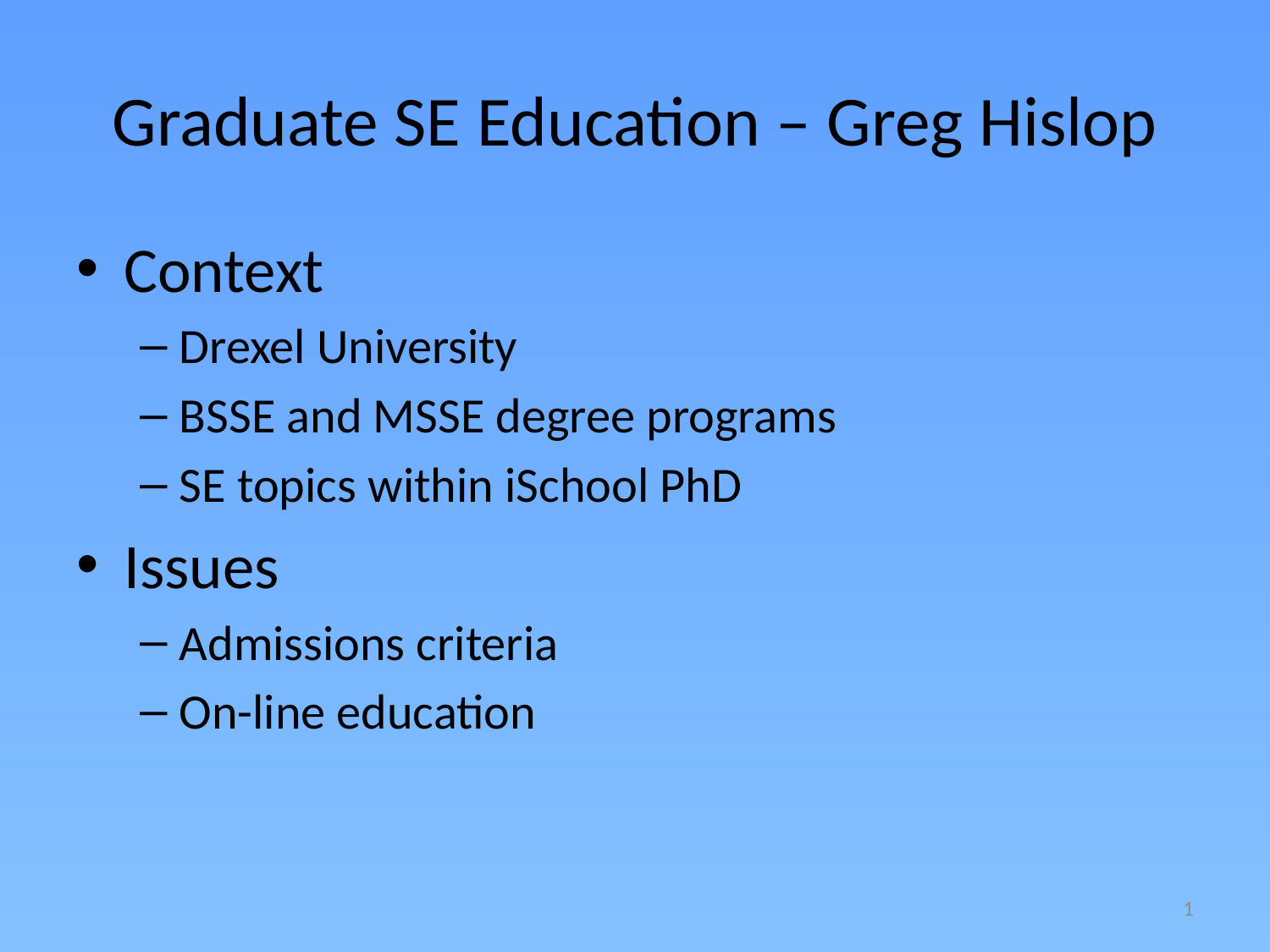

# Graduate SE Education – Greg Hislop
Context
Drexel University
BSSE and MSSE degree programs
SE topics within iSchool PhD
Issues
Admissions criteria
On-line education
1